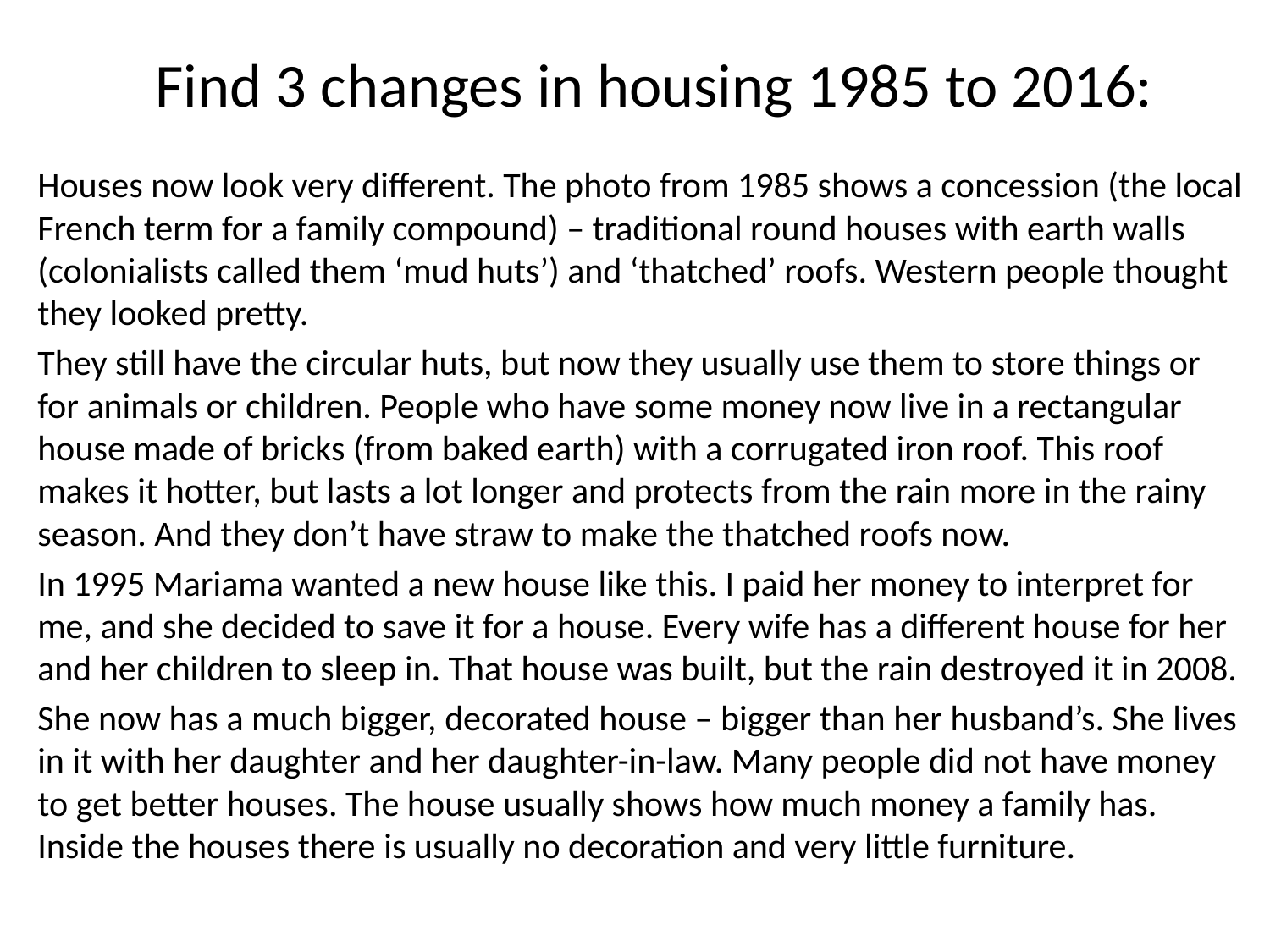

# Find 3 changes in housing 1985 to 2016:
Houses now look very different. The photo from 1985 shows a concession (the local French term for a family compound) – traditional round houses with earth walls (colonialists called them ‘mud huts’) and ‘thatched’ roofs. Western people thought they looked pretty.
They still have the circular huts, but now they usually use them to store things or for animals or children. People who have some money now live in a rectangular house made of bricks (from baked earth) with a corrugated iron roof. This roof makes it hotter, but lasts a lot longer and protects from the rain more in the rainy season. And they don’t have straw to make the thatched roofs now.
In 1995 Mariama wanted a new house like this. I paid her money to interpret for me, and she decided to save it for a house. Every wife has a different house for her and her children to sleep in. That house was built, but the rain destroyed it in 2008.
She now has a much bigger, decorated house – bigger than her husband’s. She lives in it with her daughter and her daughter-in-law. Many people did not have money to get better houses. The house usually shows how much money a family has. Inside the houses there is usually no decoration and very little furniture.